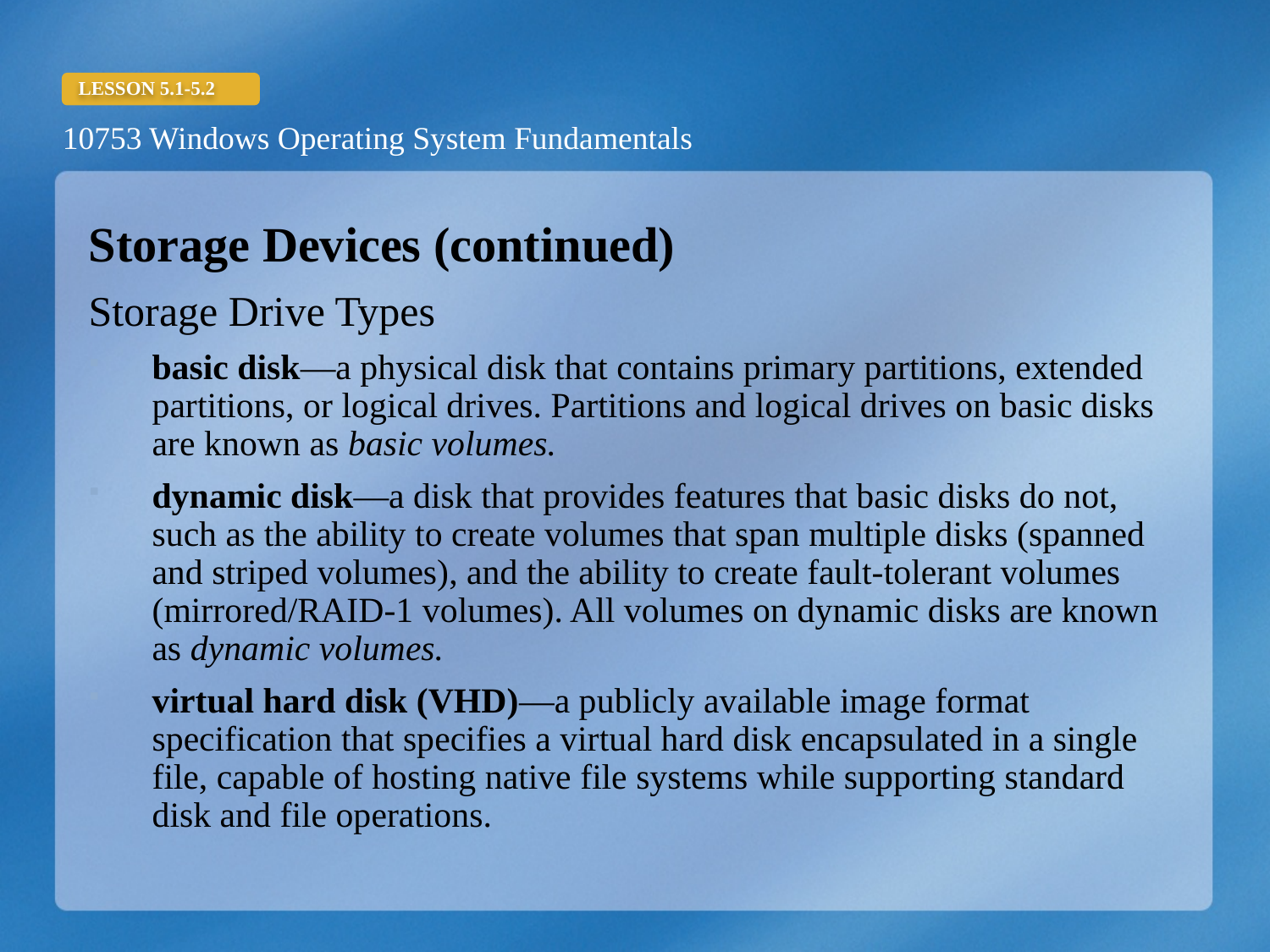

Storage Devices (continued)
Storage Drive Types
basic disk—a physical disk that contains primary partitions, extended partitions, or logical drives. Partitions and logical drives on basic disks are known as basic volumes.
dynamic disk—a disk that provides features that basic disks do not, such as the ability to create volumes that span multiple disks (spanned and striped volumes), and the ability to create fault-tolerant volumes (mirrored/RAID-1 volumes). All volumes on dynamic disks are known as dynamic volumes.
virtual hard disk (VHD)—a publicly available image format specification that specifies a virtual hard disk encapsulated in a single file, capable of hosting native file systems while supporting standard disk and file operations.